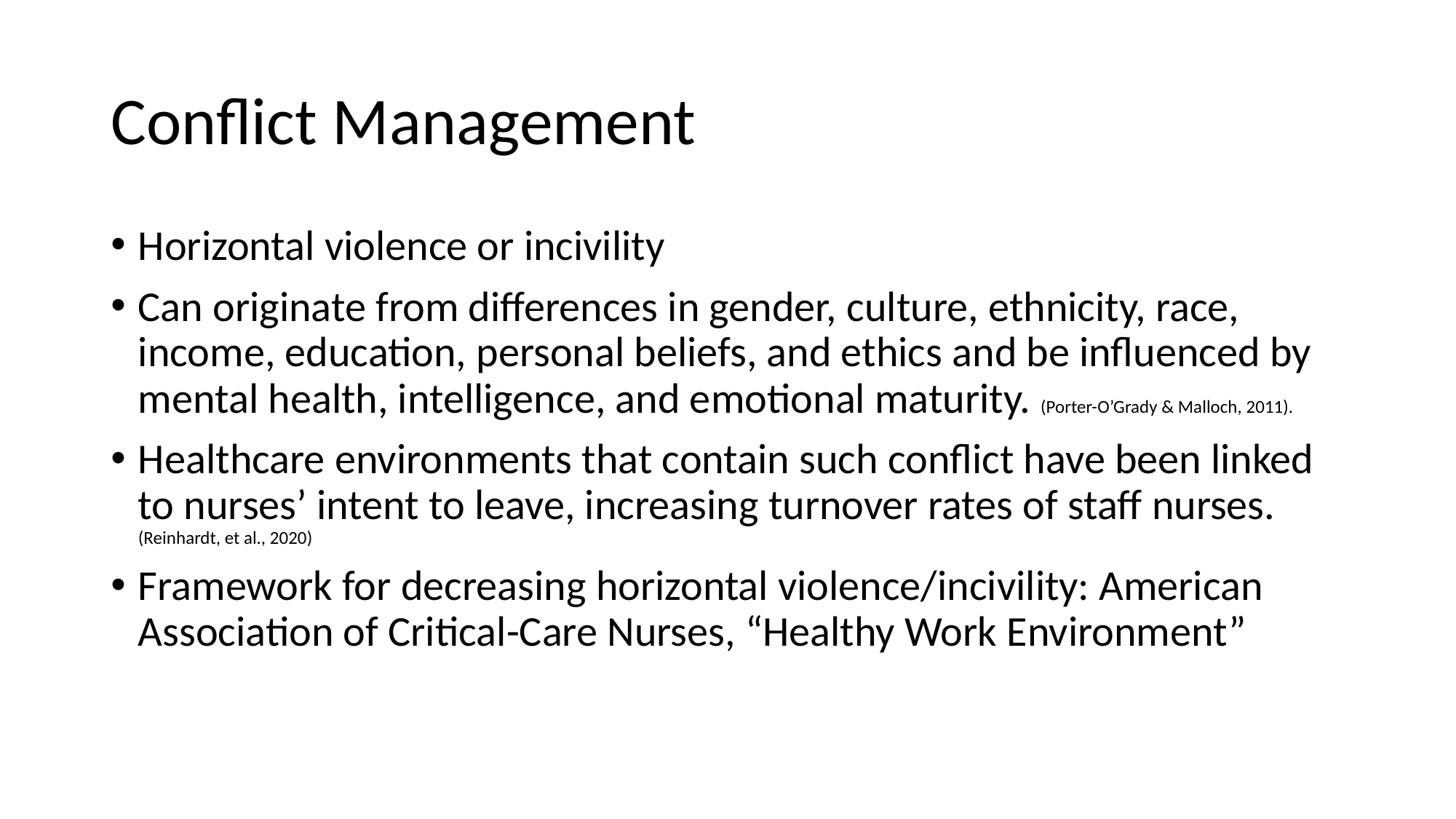

# Conflict Management
Horizontal violence or incivility
Can originate from differences in gender, culture, ethnicity, race, income, education, personal beliefs, and ethics and be influenced by mental health, intelligence, and emotional maturity. (Porter-O’Grady & Malloch, 2011).
Healthcare environments that contain such conflict have been linked to nurses’ intent to leave, increasing turnover rates of staff nurses. (Reinhardt, et al., 2020)
Framework for decreasing horizontal violence/incivility: American Association of Critical-Care Nurses, “Healthy Work Environment”